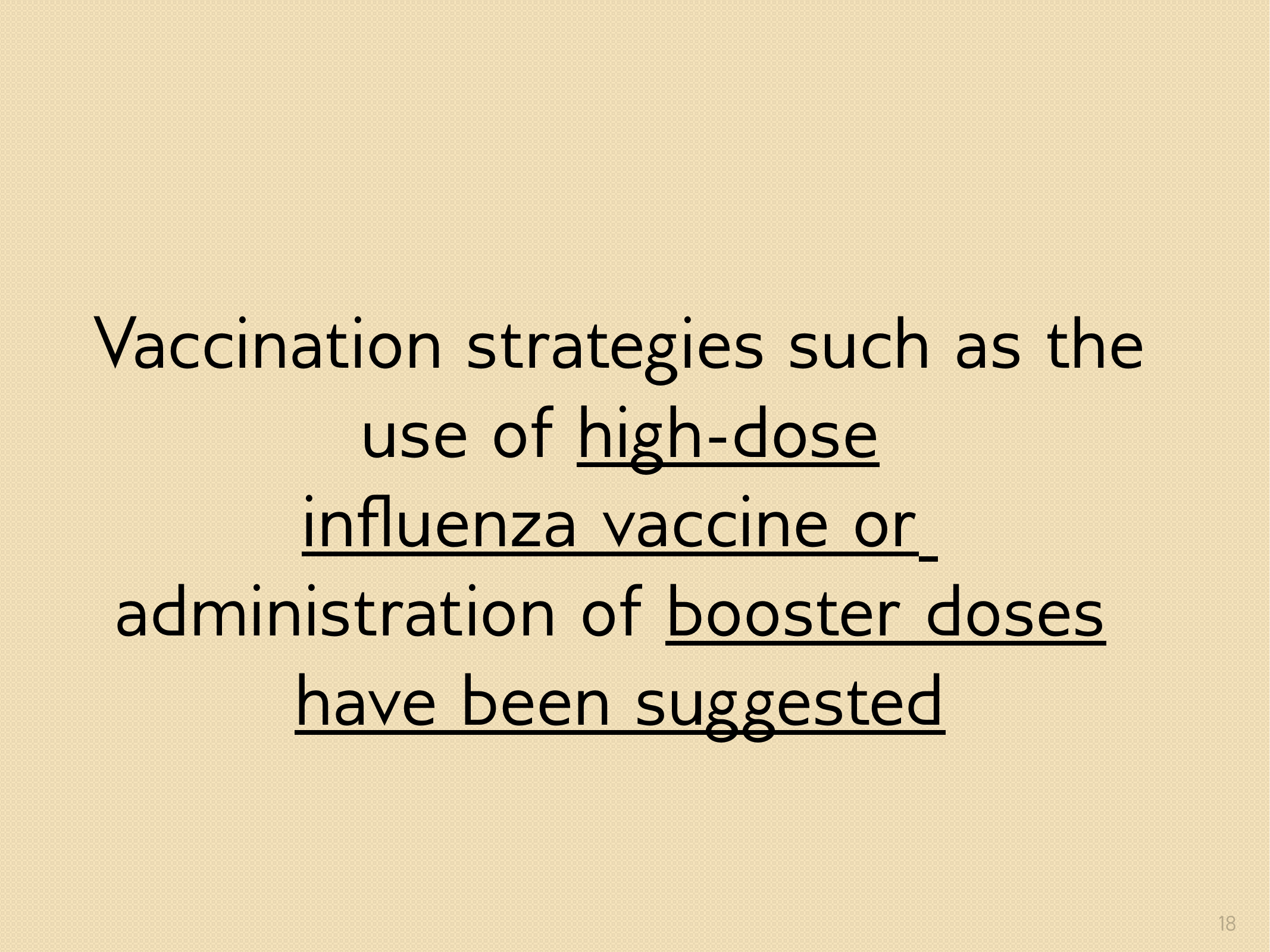

Vaccination strategies such as the use of high-dose
 influenza vaccine or
 administration of booster doses have been suggested
18